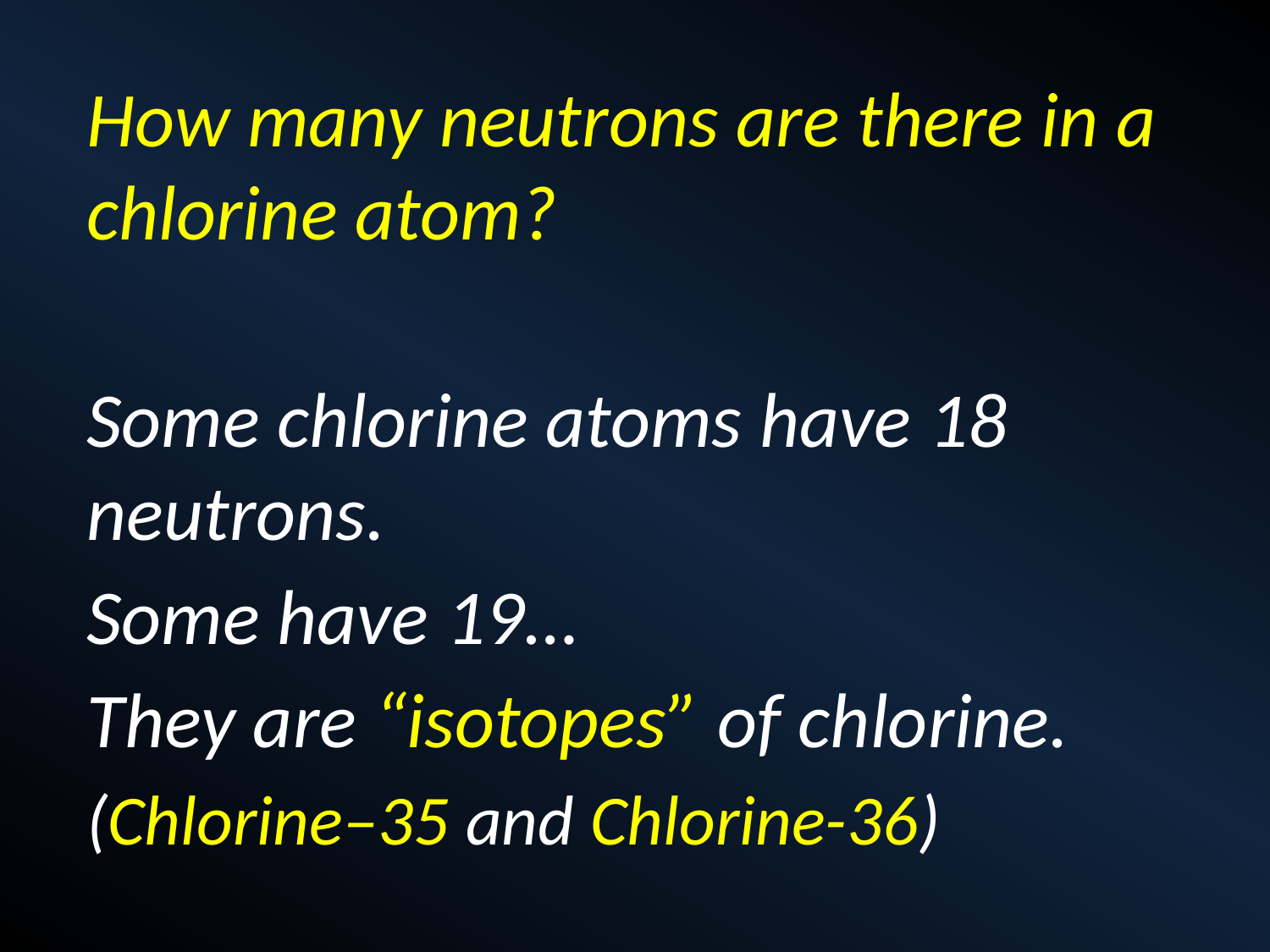

How many neutrons are there in a chlorine atom?

Some chlorine atoms have 18 neutrons.
Some have 19…
They are “isotopes” of chlorine.
(Chlorine–35 and Chlorine-36)